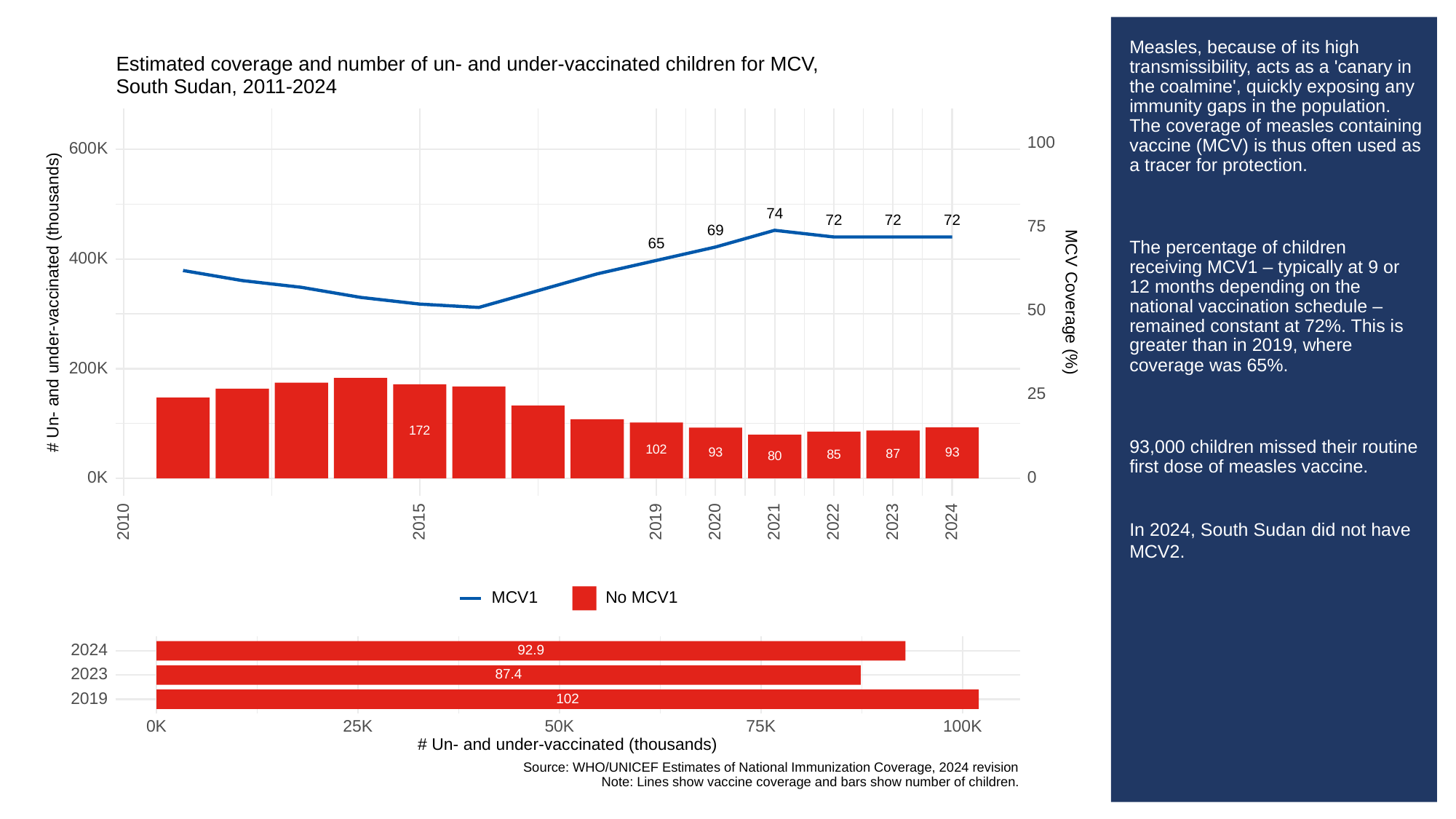

# Measles, because of its high transmissibility, acts as a 'canary in the coalmine', quickly exposing any immunity gaps in the population. The coverage of measles containing vaccine (MCV) is thus often used as a tracer for protection.

The percentage of children receiving MCV1 – typically at 9 or 12 months depending on the national vaccination schedule – remained constant at 72%. This is greater than in 2019, where coverage was 65%.

93,000 children missed their routine first dose of measles vaccine.

In 2024, South Sudan did not have MCV2.

Estimated coverage and number of un- and under-vaccinated children for MCV,
South Sudan, 2011-2024

100
600K

74
72
72
72
75
69

65
400K

# Un- and under-vaccinated (thousands)
MCV Coverage (%)
50

200K

25

172

102
93
93
87
85
80
0K
0

2023
2010
2015
2019
2020
2021
2022
2024

MCV1
No MCV1

2024
92.9

2023
87.4

2019
102

0K
25K
50K
100K
75K
# Un- and under-vaccinated (thousands)
Source: WHO/UNICEF Estimates of National Immunization Coverage, 2024 revision
Note: Lines show vaccine coverage and bars show number of children.